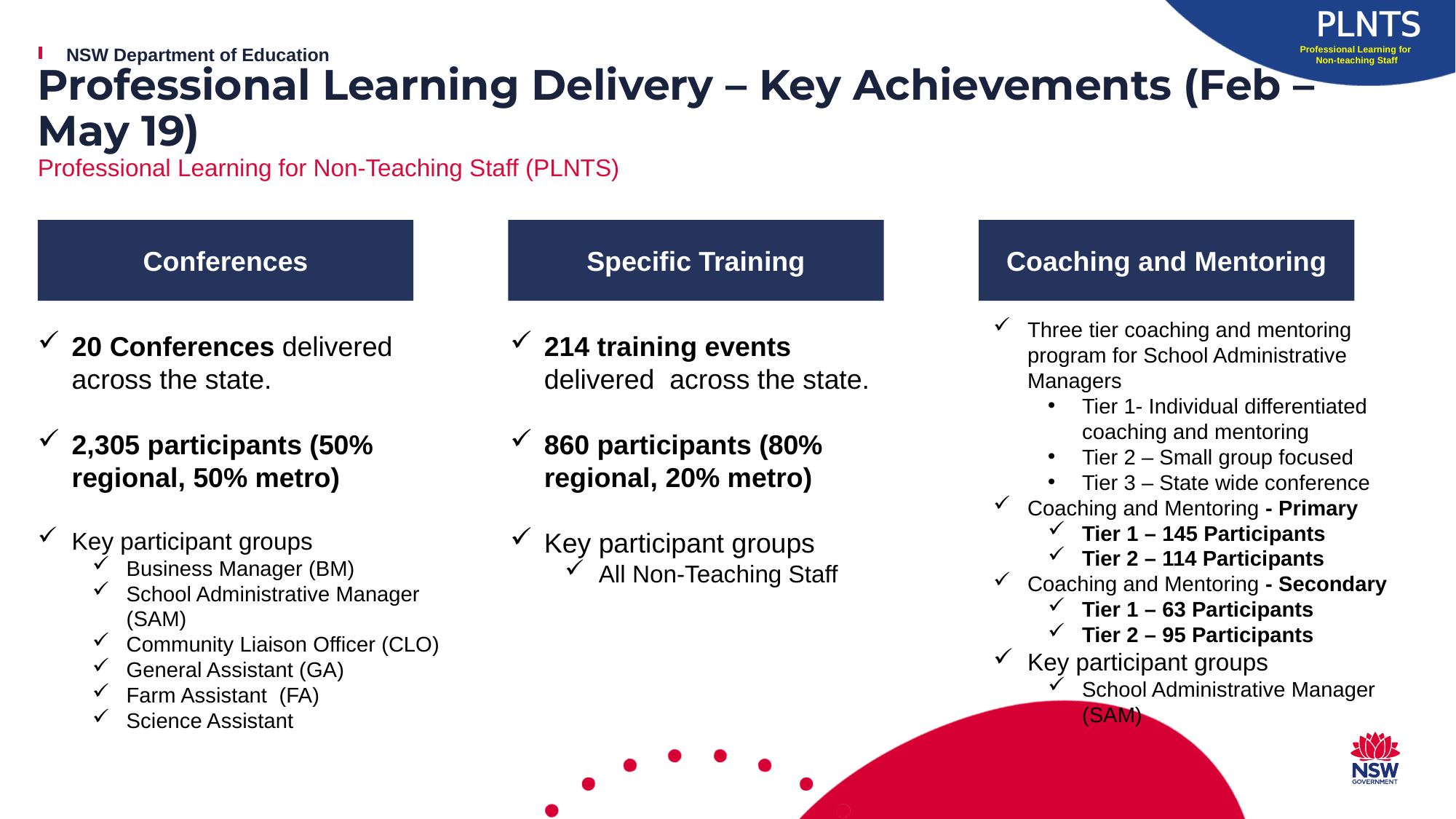

PLNTS
Professional Learning for
Non-teaching Staff
# Professional Learning Delivery – Key Achievements (Feb – May 19)
Professional Learning for Non-Teaching Staff (PLNTS)
Conferences
Specific Training
Coaching and Mentoring
Three tier coaching and mentoring program for School Administrative Managers
Tier 1- Individual differentiated coaching and mentoring
Tier 2 – Small group focused
Tier 3 – State wide conference
Coaching and Mentoring - Primary
Tier 1 – 145 Participants
Tier 2 – 114 Participants
Coaching and Mentoring - Secondary
Tier 1 – 63 Participants
Tier 2 – 95 Participants
Key participant groups
School Administrative Manager (SAM)

20 Conferences delivered  across the state.

2,305 participants (50% regional, 50% metro)

Key participant groups
Business Manager (BM)
School Administrative Manager (SAM)
Community Liaison Officer (CLO)
General Assistant (GA)
Farm Assistant  (FA)
Science Assistant

214 training events delivered  across the state.

860 participants (80% regional, 20% metro)

Key participant groups
All Non-Teaching Staff